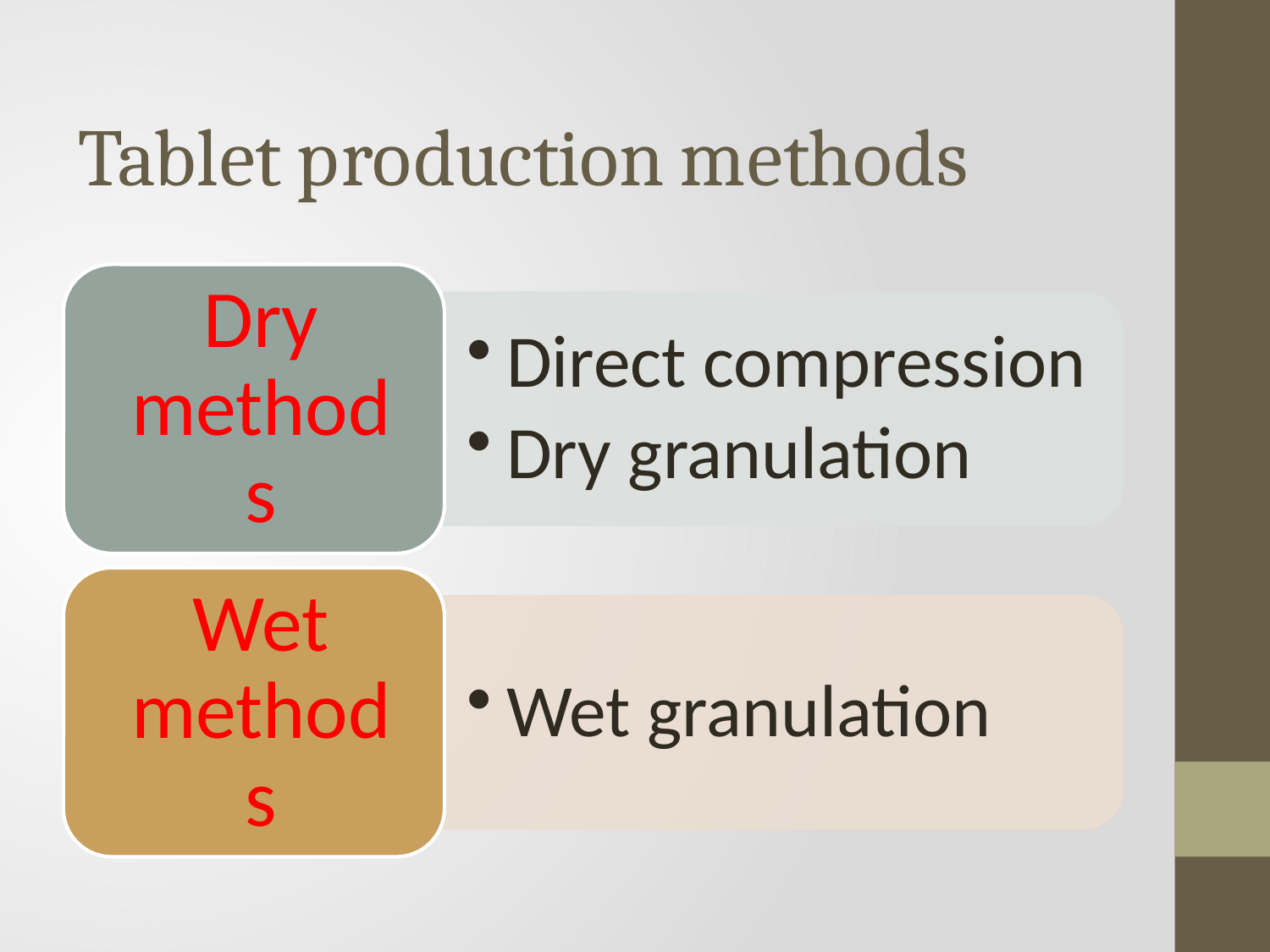

# Tablet production methods
Direct compression
Dry granulation
Dry methods
Wet granulation
Wet methods